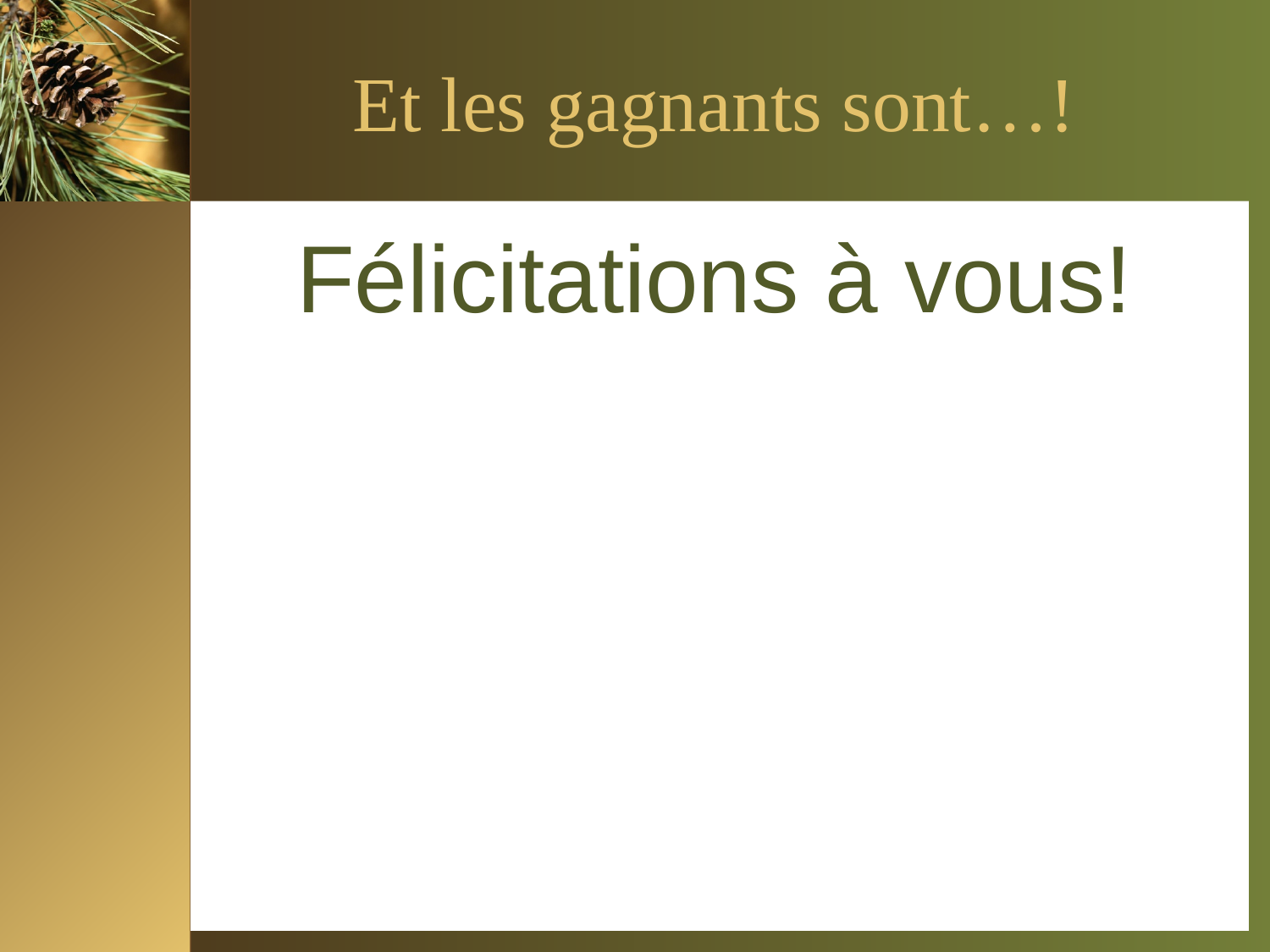

# Et les gagnants sont…!
Félicitations à vous!